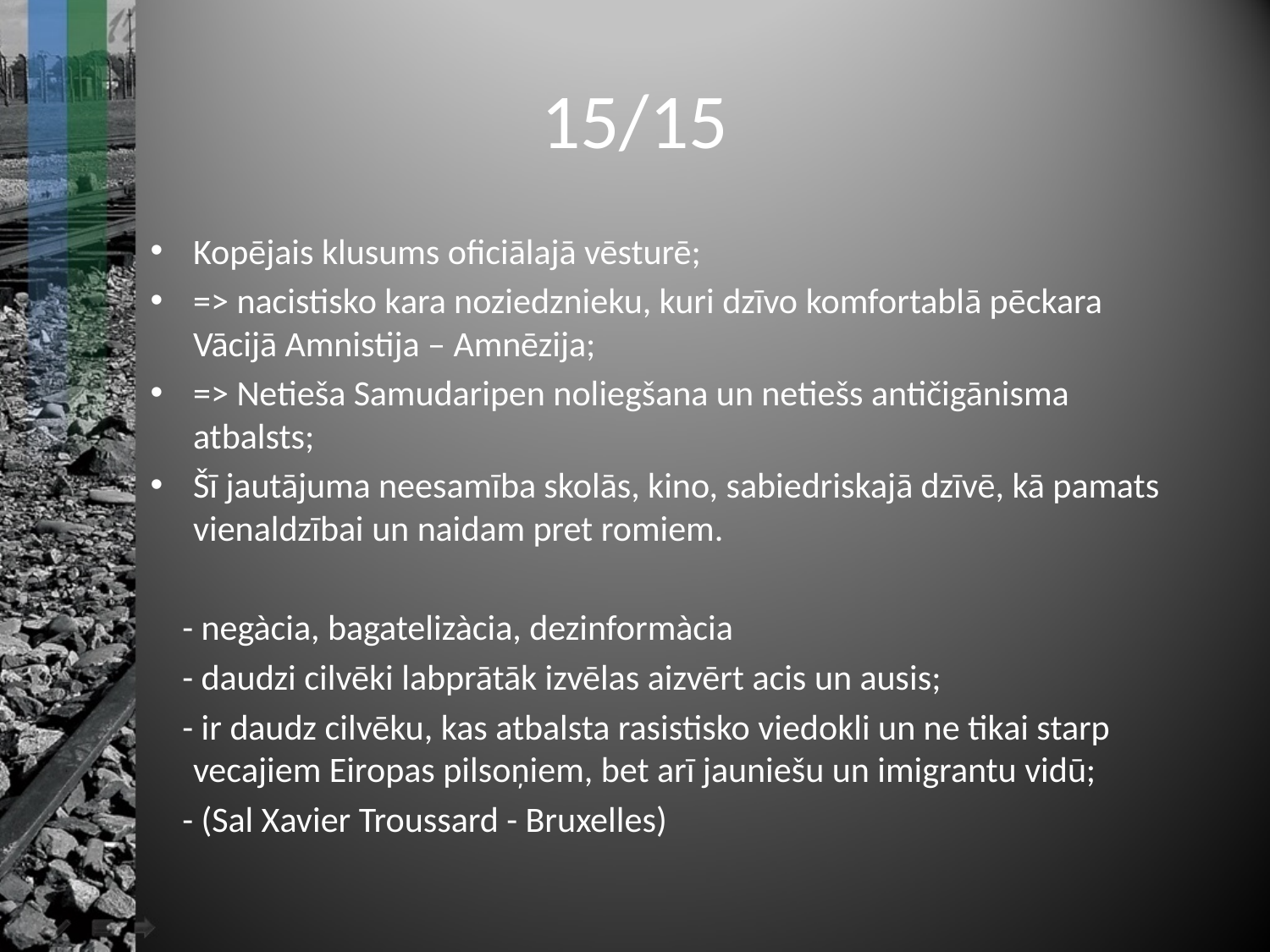

# 15/15
Kopējais klusums oficiālajā vēsturē;
=> nacistisko kara noziedznieku, kuri dzīvo komfortablā pēckara Vācijā Amnistija – Amnēzija;
=> Netieša Samudaripen noliegšana un netiešs antičigānisma atbalsts;
Šī jautājuma neesamība skolās, kino, sabiedriskajā dzīvē, kā pamats vienaldzībai un naidam pret romiem.

    - negàcia, bagatelizàcia, dezinformàcia
    - daudzi cilvēki labprātāk izvēlas aizvērt acis un ausis;
    - ir daudz cilvēku, kas atbalsta rasistisko viedokli un ne tikai starp vecajiem Eiropas pilsoņiem, bet arī jauniešu un imigrantu vidū;
    - (Sal Xavier Troussard - Bruxelles)